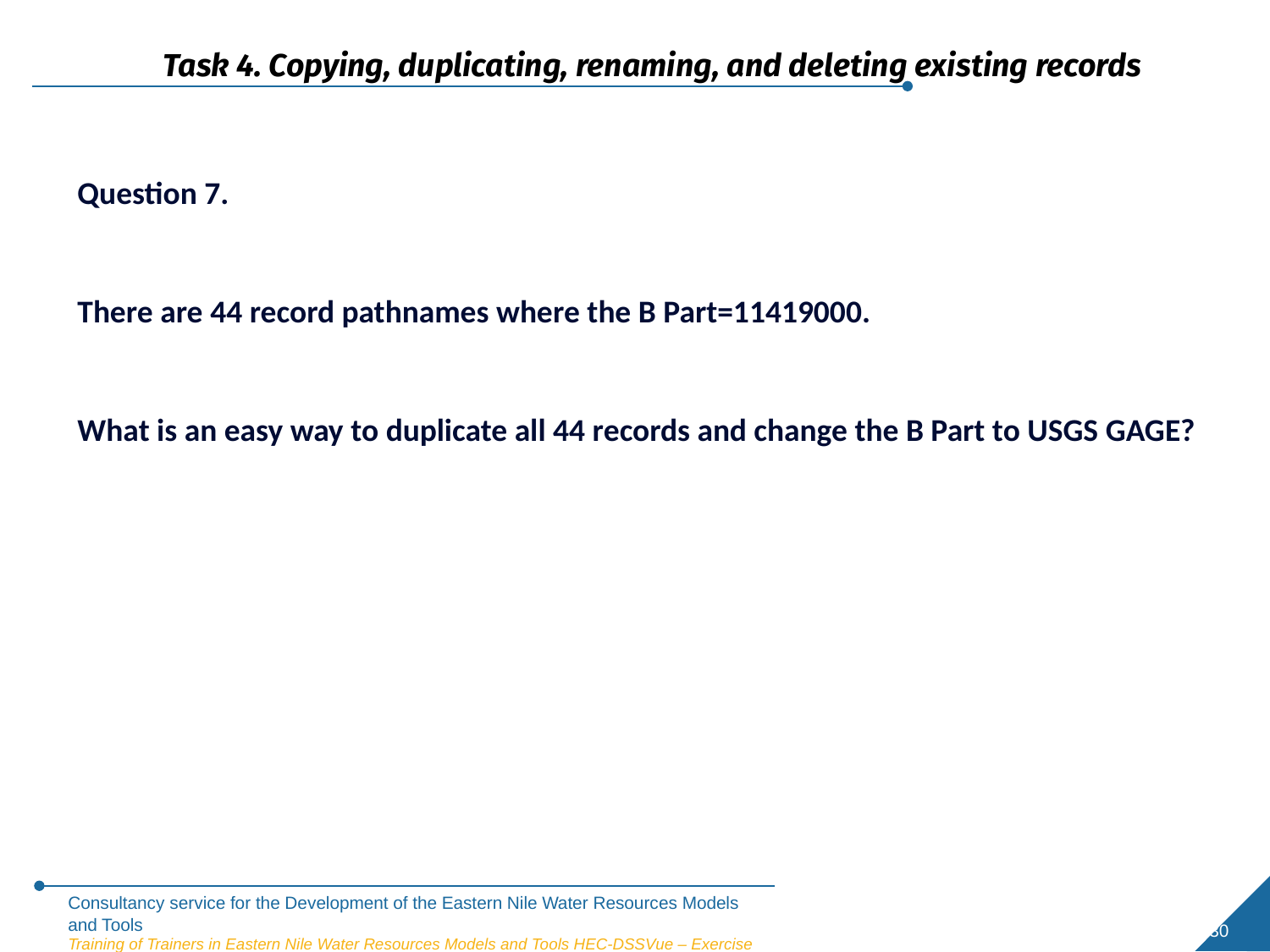

Task 4. Copying, duplicating, renaming, and deleting existing records
Question 7.

There are 44 record pathnames where the B Part=11419000.

What is an easy way to duplicate all 44 records and change the B Part to USGS GAGE?